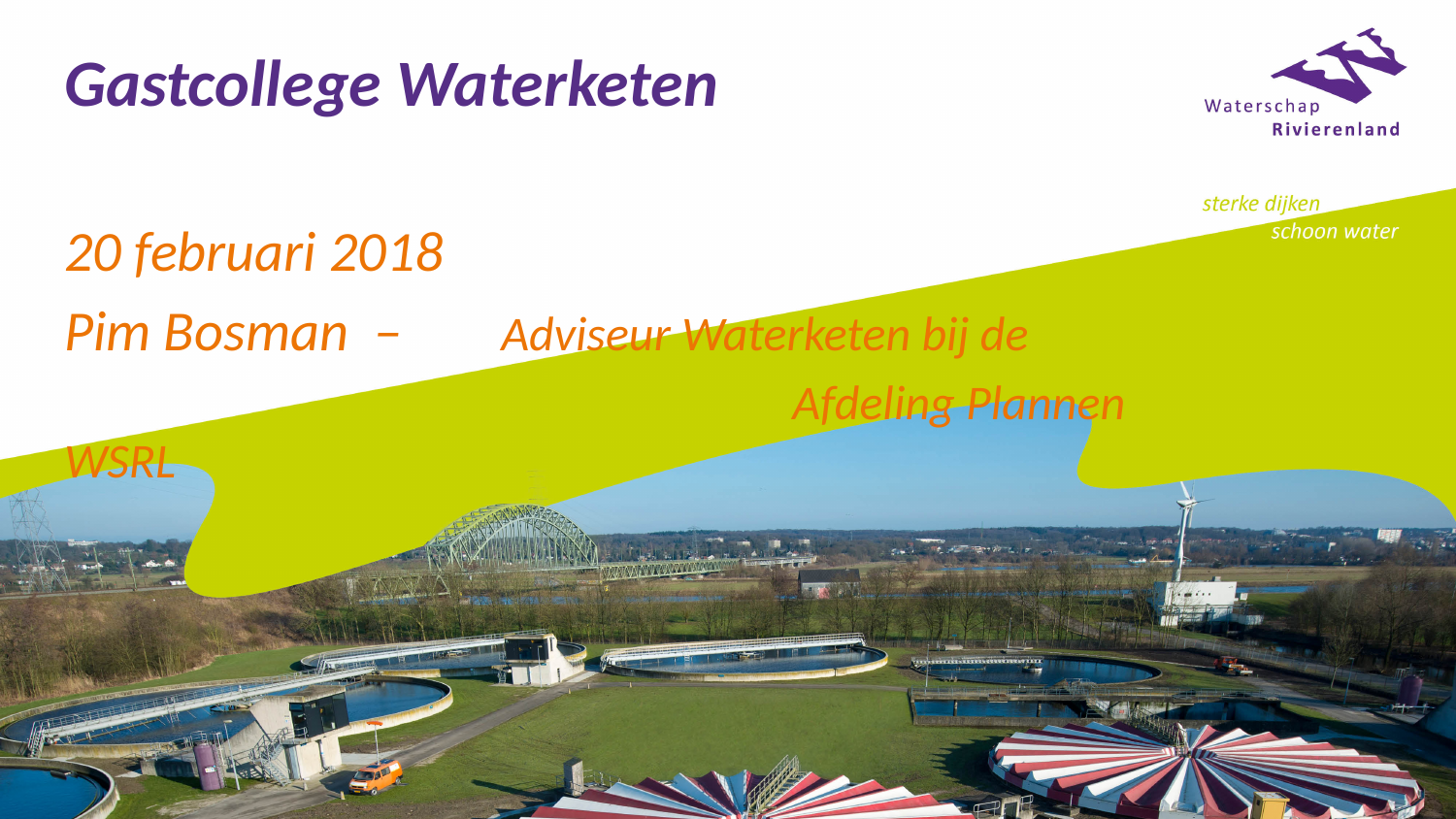

# Gastcollege Waterketen

20 februari 2018
Pim Bosman  –	Adviseur Waterketen bij de
					Afdeling Plannen WSRL